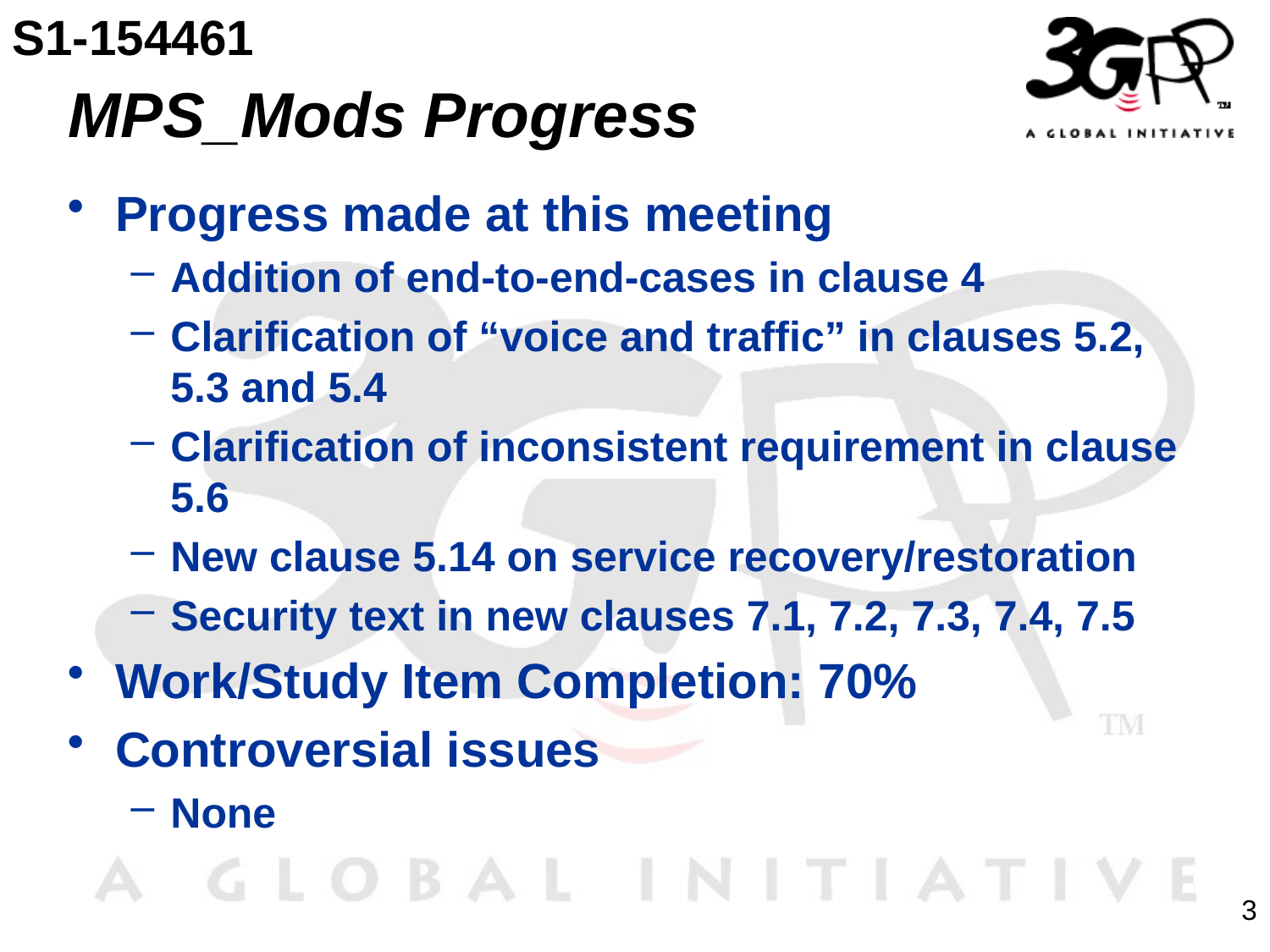

S1-154461
# MPS_Mods Progress
Progress made at this meeting
Addition of end-to-end-cases in clause 4
Clarification of “voice and traffic” in clauses 5.2, 5.3 and 5.4
Clarification of inconsistent requirement in clause 5.6
New clause 5.14 on service recovery/restoration
Security text in new clauses 7.1, 7.2, 7.3, 7.4, 7.5
Work/Study Item Completion: 70%
Controversial issues
None
3